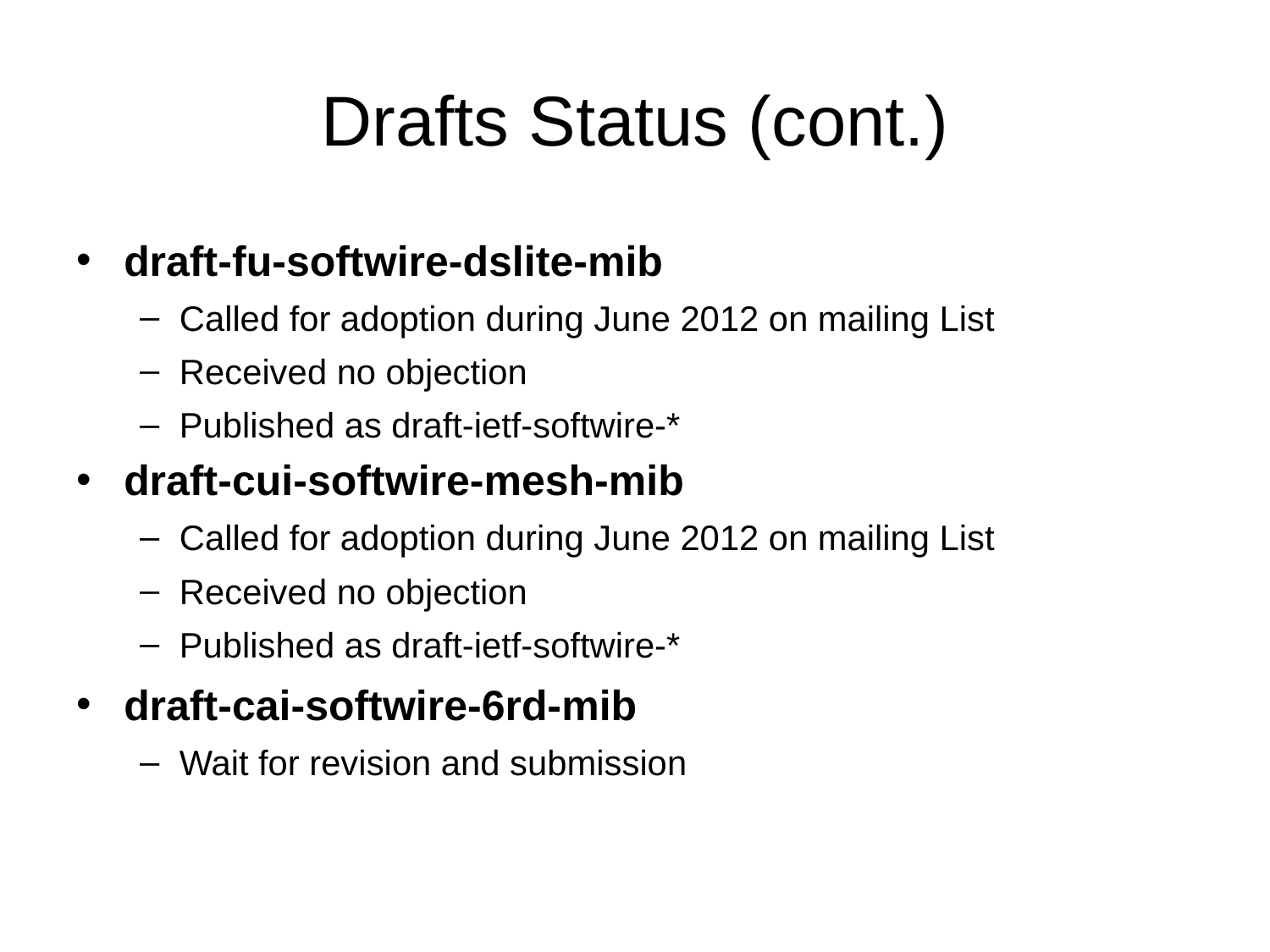

# Drafts Status (cont.)
draft-fu-softwire-dslite-mib
Called for adoption during June 2012 on mailing List
Received no objection
Published as draft-ietf-softwire-*
draft-cui-softwire-mesh-mib
Called for adoption during June 2012 on mailing List
Received no objection
Published as draft-ietf-softwire-*
draft-cai-softwire-6rd-mib
Wait for revision and submission